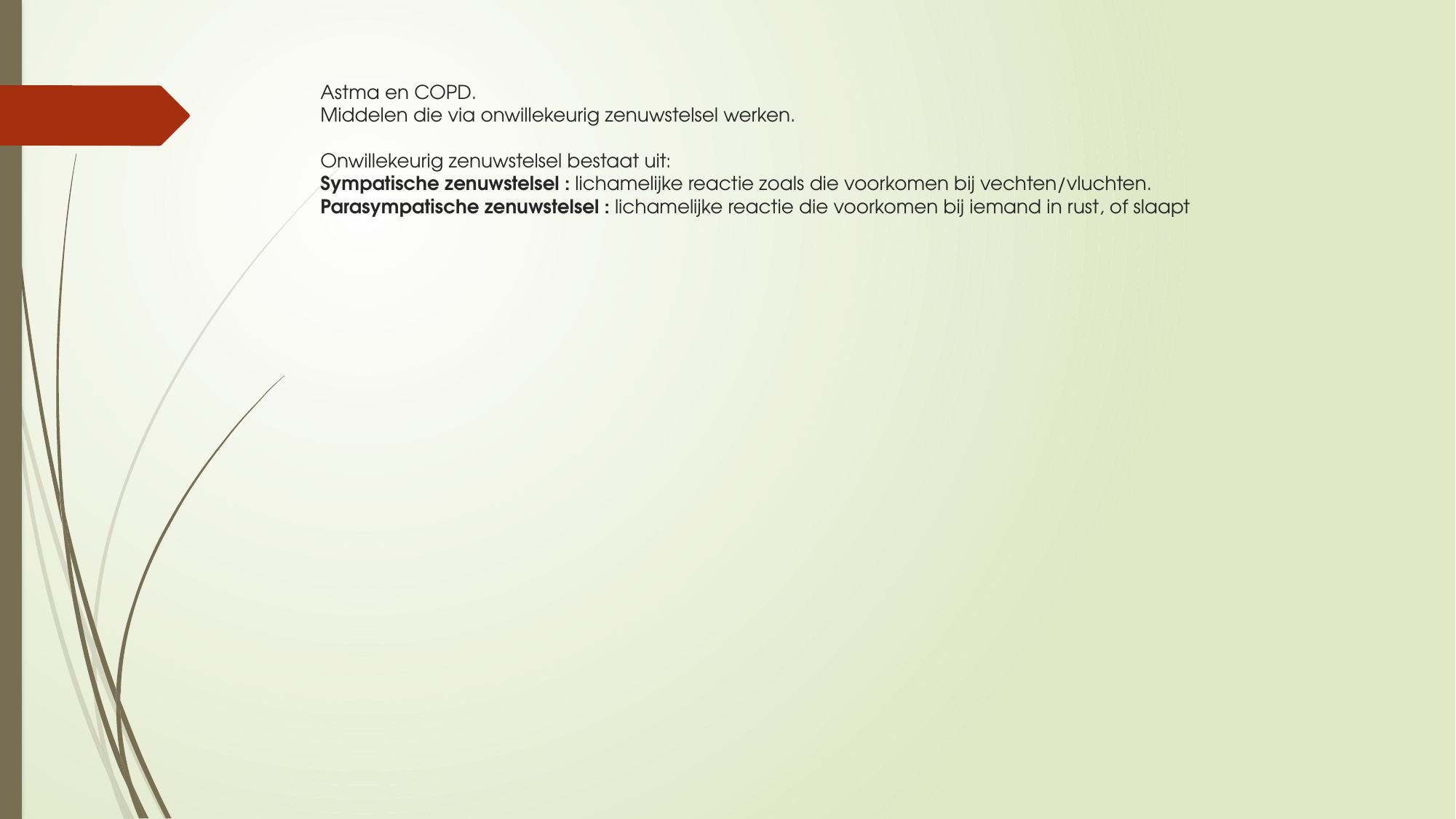

# Astma en COPD. Middelen die via onwillekeurig zenuwstelsel werken. Onwillekeurig zenuwstelsel bestaat uit: Sympatische zenuwstelsel : lichamelijke reactie zoals die voorkomen bij vechten/vluchten. Parasympatische zenuwstelsel : lichamelijke reactie die voorkomen bij iemand in rust, of slaapt